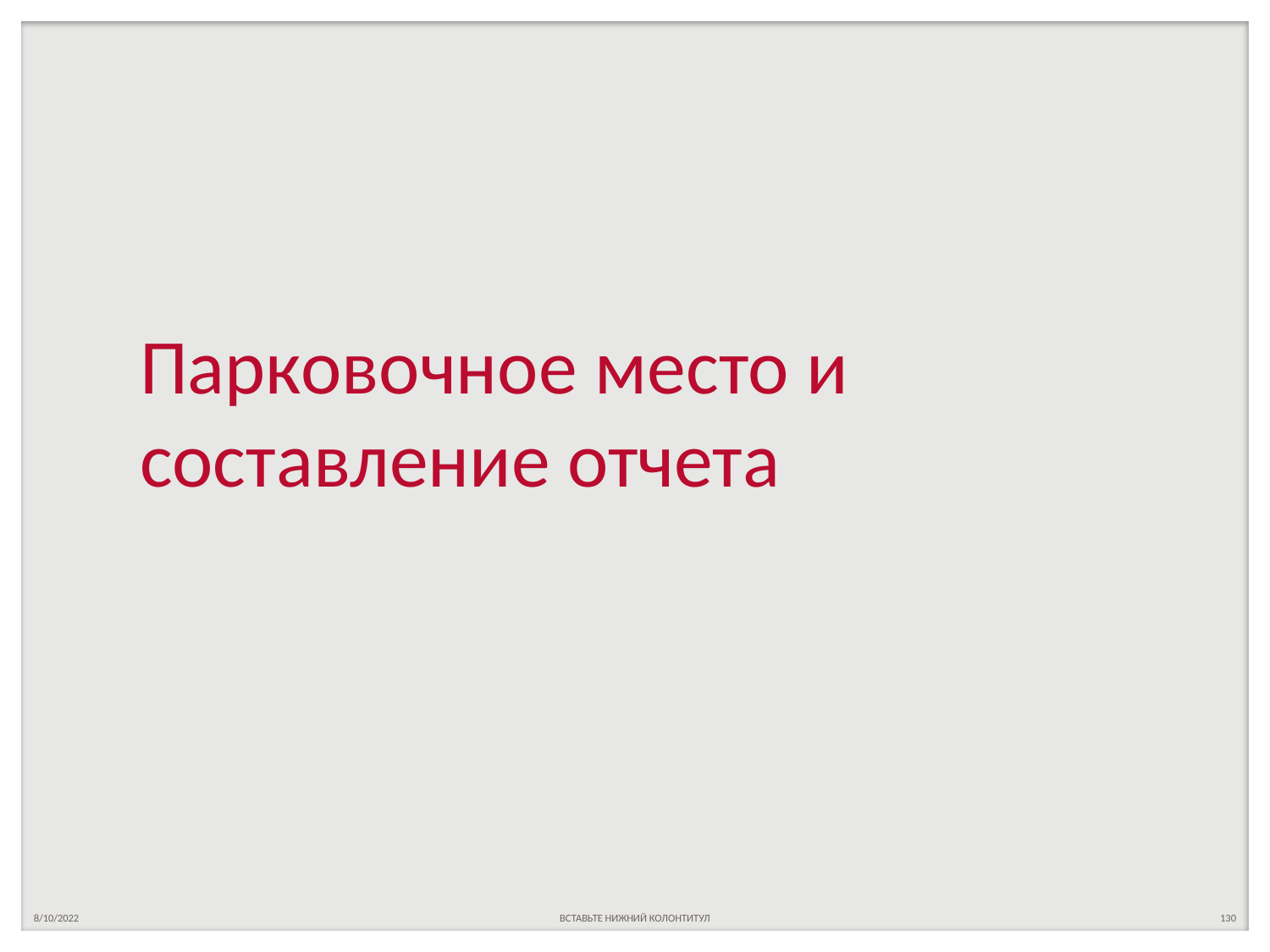

# Парковочное место и составление отчета
8/10/2022
ВСТАВЬТЕ НИЖНИЙ КОЛОНТИТУЛ
130